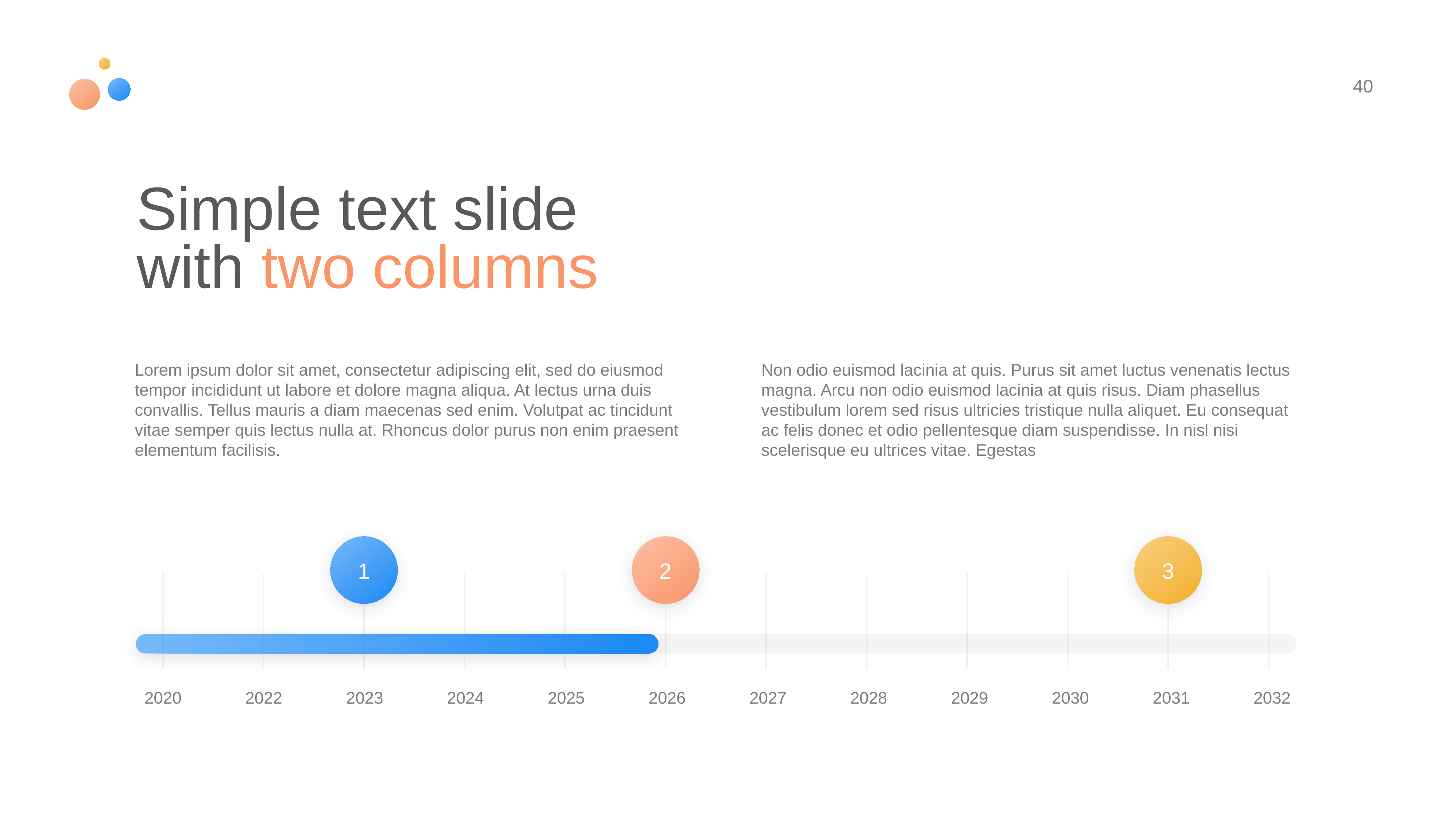

40
Simple text slide
with two columns
Lorem ipsum dolor sit amet, consectetur adipiscing elit, sed do eiusmod tempor incididunt ut labore et dolore magna aliqua. At lectus urna duis convallis. Tellus mauris a diam maecenas sed enim. Volutpat ac tincidunt vitae semper quis lectus nulla at. Rhoncus dolor purus non enim praesent elementum facilisis.
Non odio euismod lacinia at quis. Purus sit amet luctus venenatis lectus magna. Arcu non odio euismod lacinia at quis risus. Diam phasellus vestibulum lorem sed risus ultricies tristique nulla aliquet. Eu consequat ac felis donec et odio pellentesque diam suspendisse. In nisl nisi scelerisque eu ultrices vitae. Egestas

1
2
3

2020
2022
2023
2024
2025
2026
2027
2028
2029
2030
2031
2032